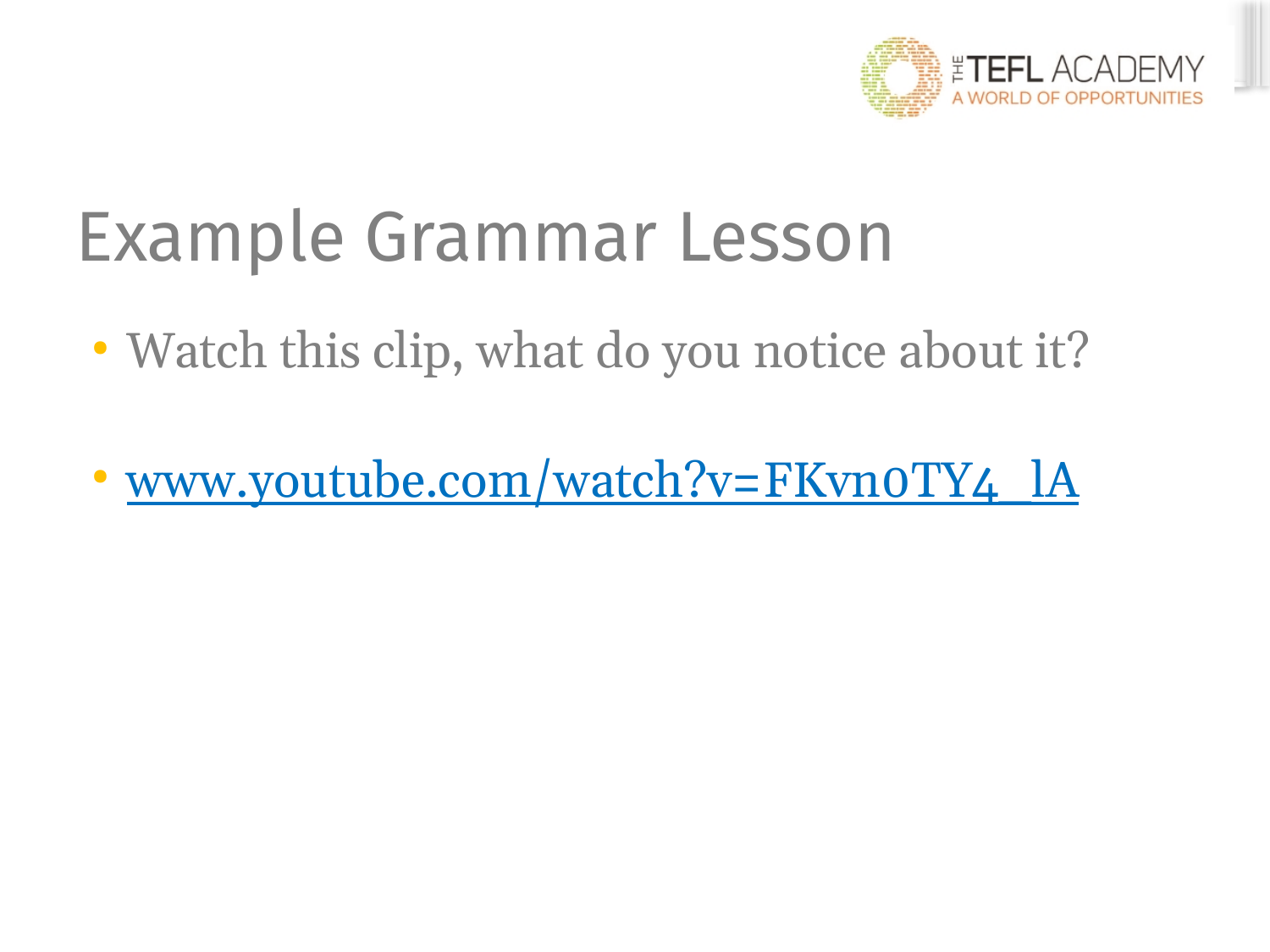

# Example Grammar Lesson
Watch this clip, what do you notice about it?

www.youtube.com/watch?v=FKvn0TY4_lA